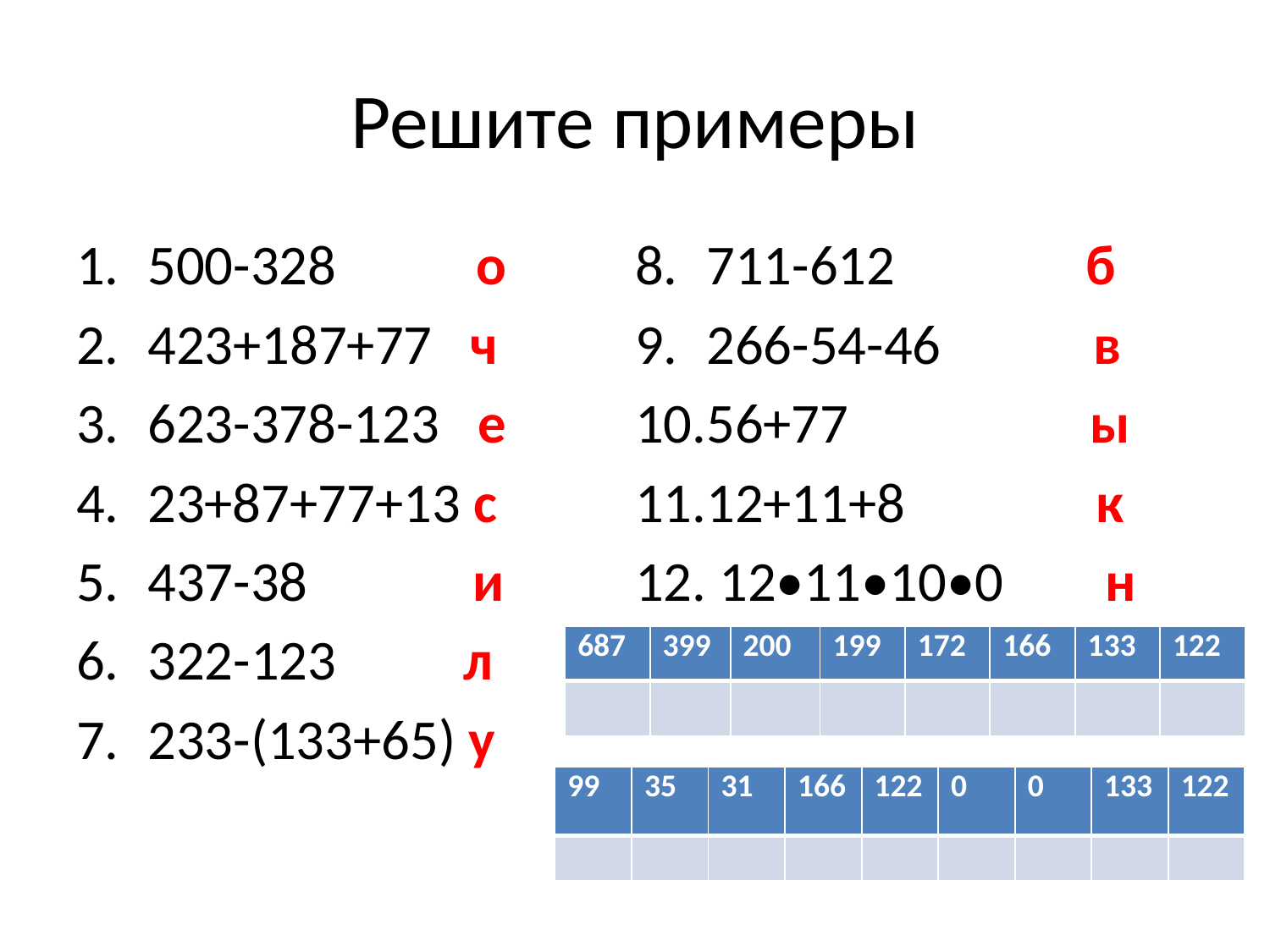

# Решите примеры
500-328           о
423+187+77   ч
623-378-123   е
23+87+77+13 с
437-38             и
322-123          л
233-(133+65) у
711-612               б
266-54-46            в
56+77                   ы
12+11+8               к
 12•11•10•0        н

| 687 | 399 | 200 | 199 | 172 | 166 | 133 | 122 |
| --- | --- | --- | --- | --- | --- | --- | --- |
|  |  |  |  |  |  |  |  |
| 99 | 35 | 31 | 166 | 122 | 0 | 0 | 133 | 122 |
| --- | --- | --- | --- | --- | --- | --- | --- | --- |
|  |  |  |  |  |  |  |  |  |